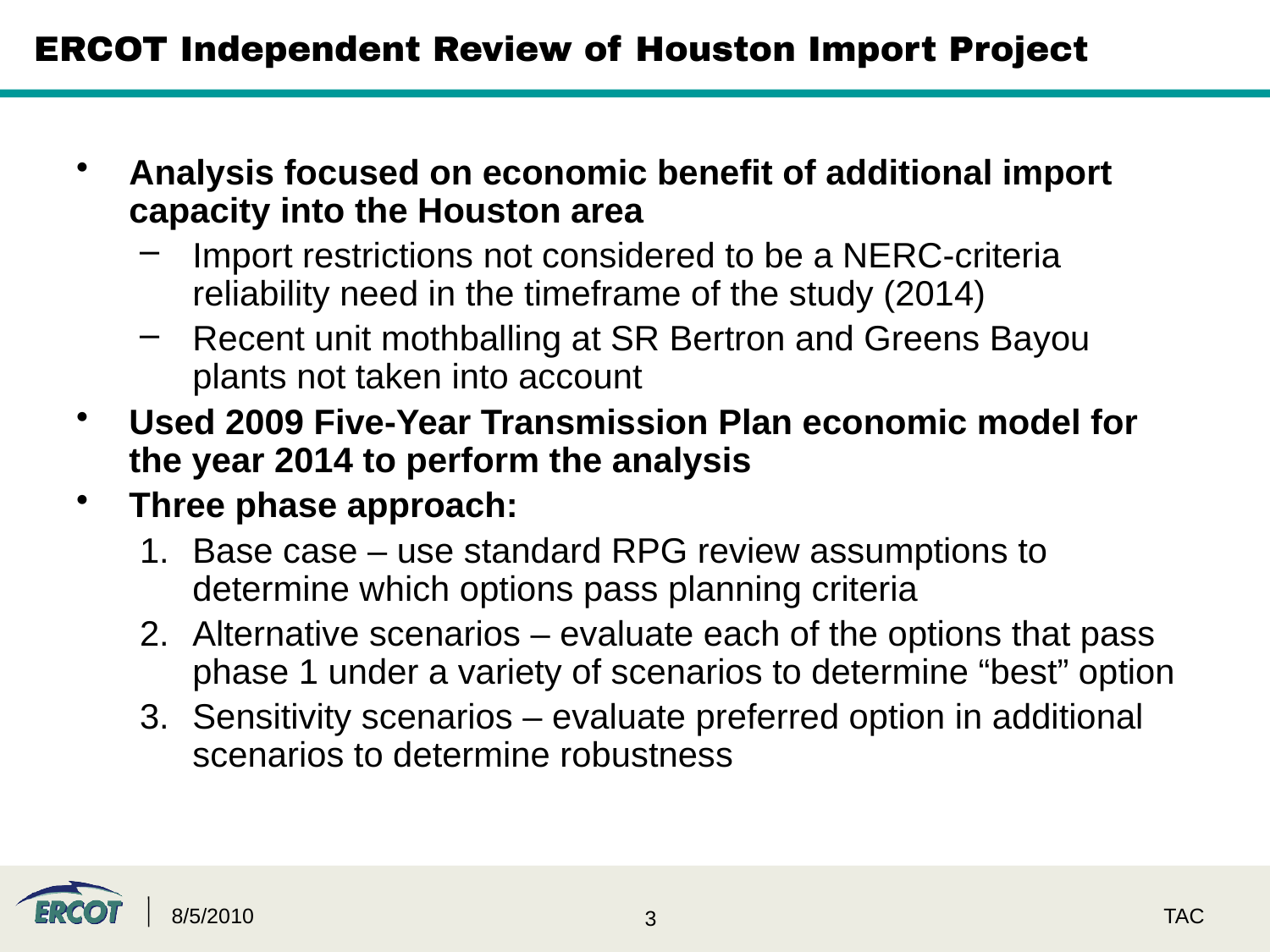

ERCOT Independent Review of Houston Import Project
Analysis focused on economic benefit of additional import capacity into the Houston area
Import restrictions not considered to be a NERC-criteria reliability need in the timeframe of the study (2014)
Recent unit mothballing at SR Bertron and Greens Bayou plants not taken into account
Used 2009 Five-Year Transmission Plan economic model for the year 2014 to perform the analysis
Three phase approach:
Base case – use standard RPG review assumptions to determine which options pass planning criteria
Alternative scenarios – evaluate each of the options that pass phase 1 under a variety of scenarios to determine “best” option
Sensitivity scenarios – evaluate preferred option in additional scenarios to determine robustness

8/5/2010
TAC